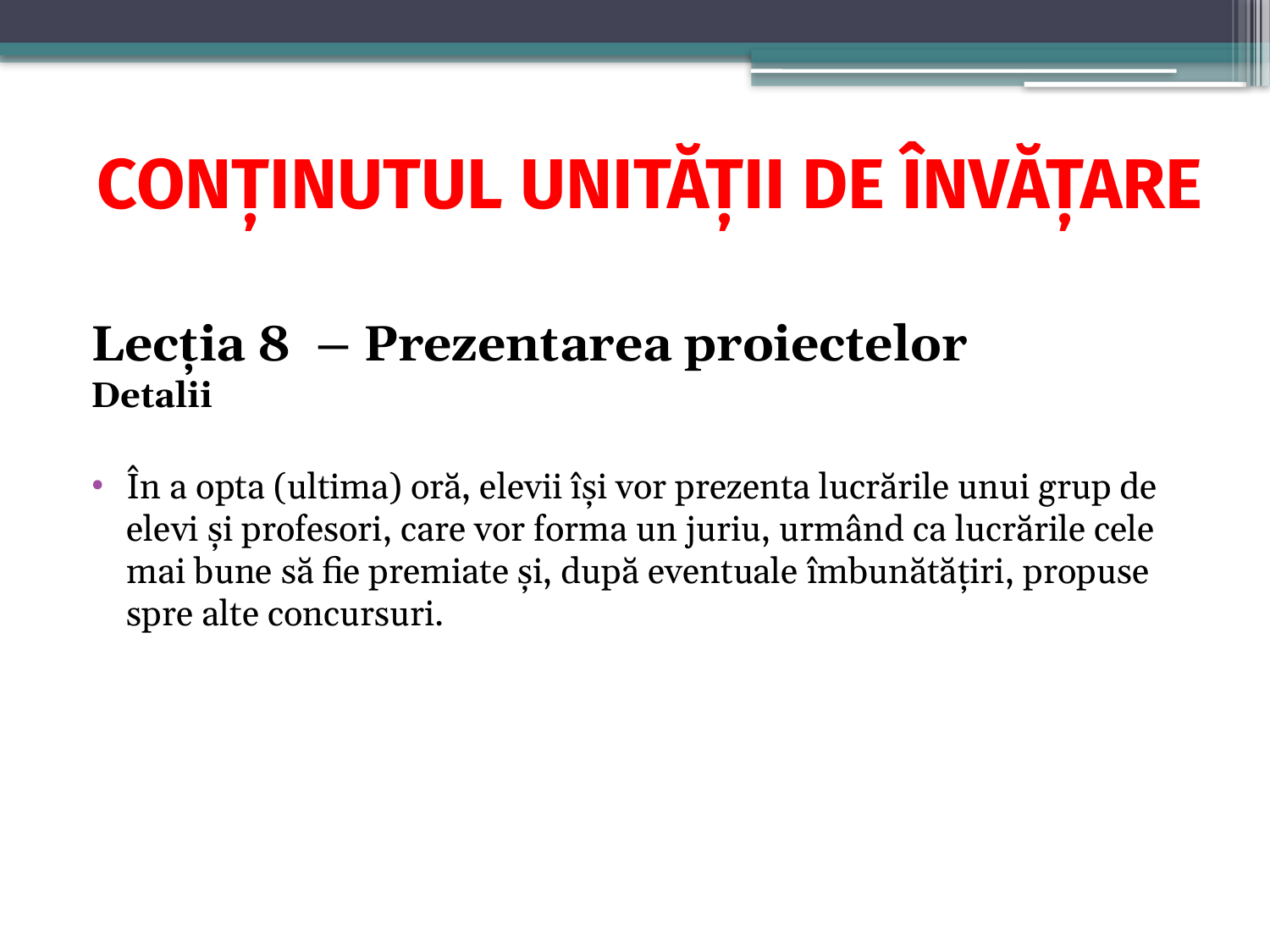

# CONŢINUTUL UNITĂŢII DE ÎNVĂŢARE
Lecţia 8  – Prezentarea proiectelor
Detalii

În a opta (ultima) oră, elevii își vor prezenta lucrările unui grup de elevi și profesori, care vor forma un juriu, urmând ca lucrările cele mai bune să fie premiate și, după eventuale îmbunătățiri, propuse spre alte concursuri.